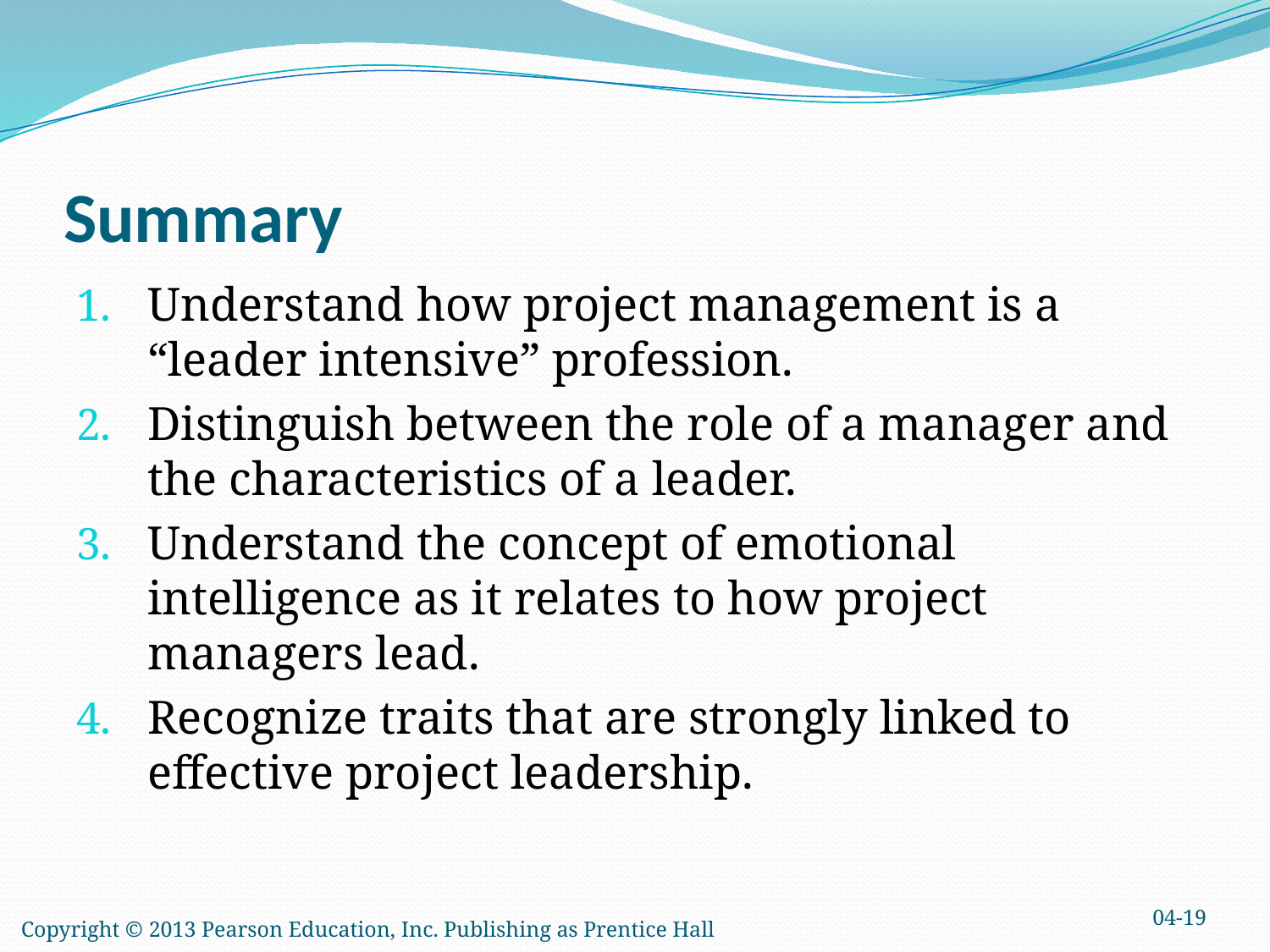

# Summary
Understand how project management is a “leader intensive” profession.
Distinguish between the role of a manager and the characteristics of a leader.
Understand the concept of emotional intelligence as it relates to how project managers lead.
Recognize traits that are strongly linked to effective project leadership.

04-19